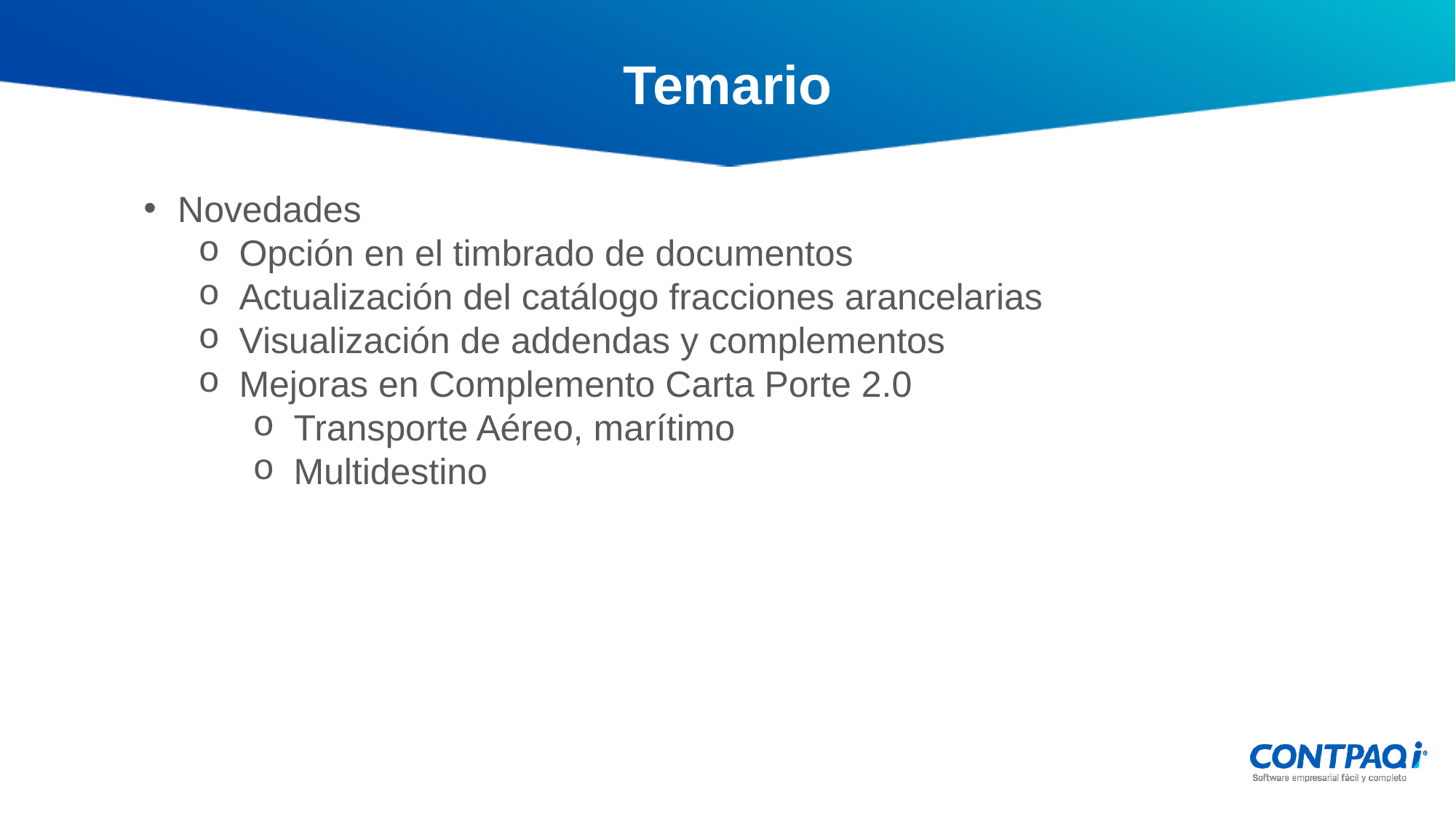

Temario
Novedades
Opción en el timbrado de documentos
Actualización del catálogo fracciones arancelarias
Visualización de addendas y complementos
Mejoras en Complemento Carta Porte 2.0
Transporte Aéreo, marítimo
Multidestino